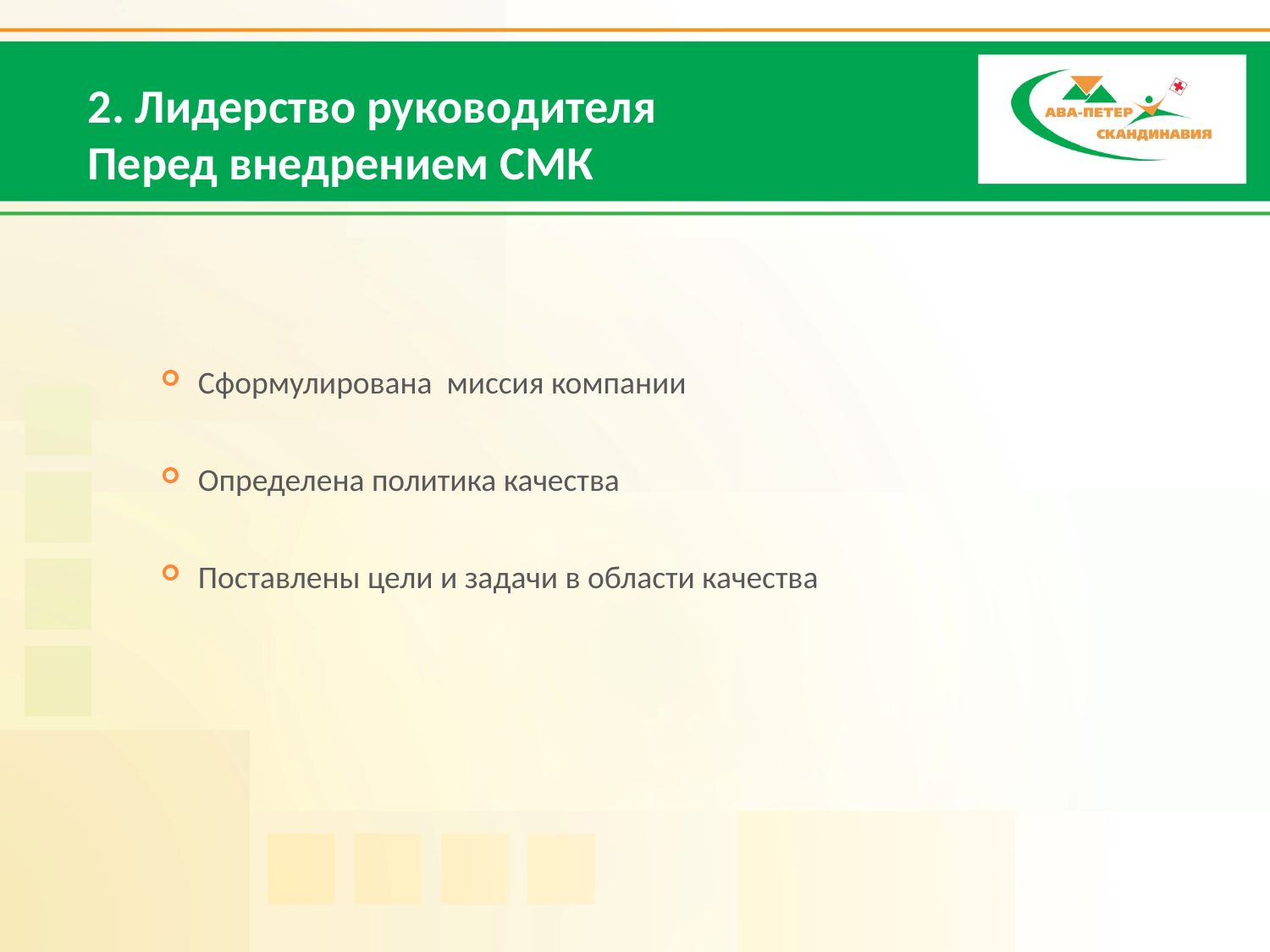

# 2. Лидерство руководителя Перед внедрением СМК
Сформулирована  миссия компании

Определена политика качества

Поставлены цели и задачи в области качества